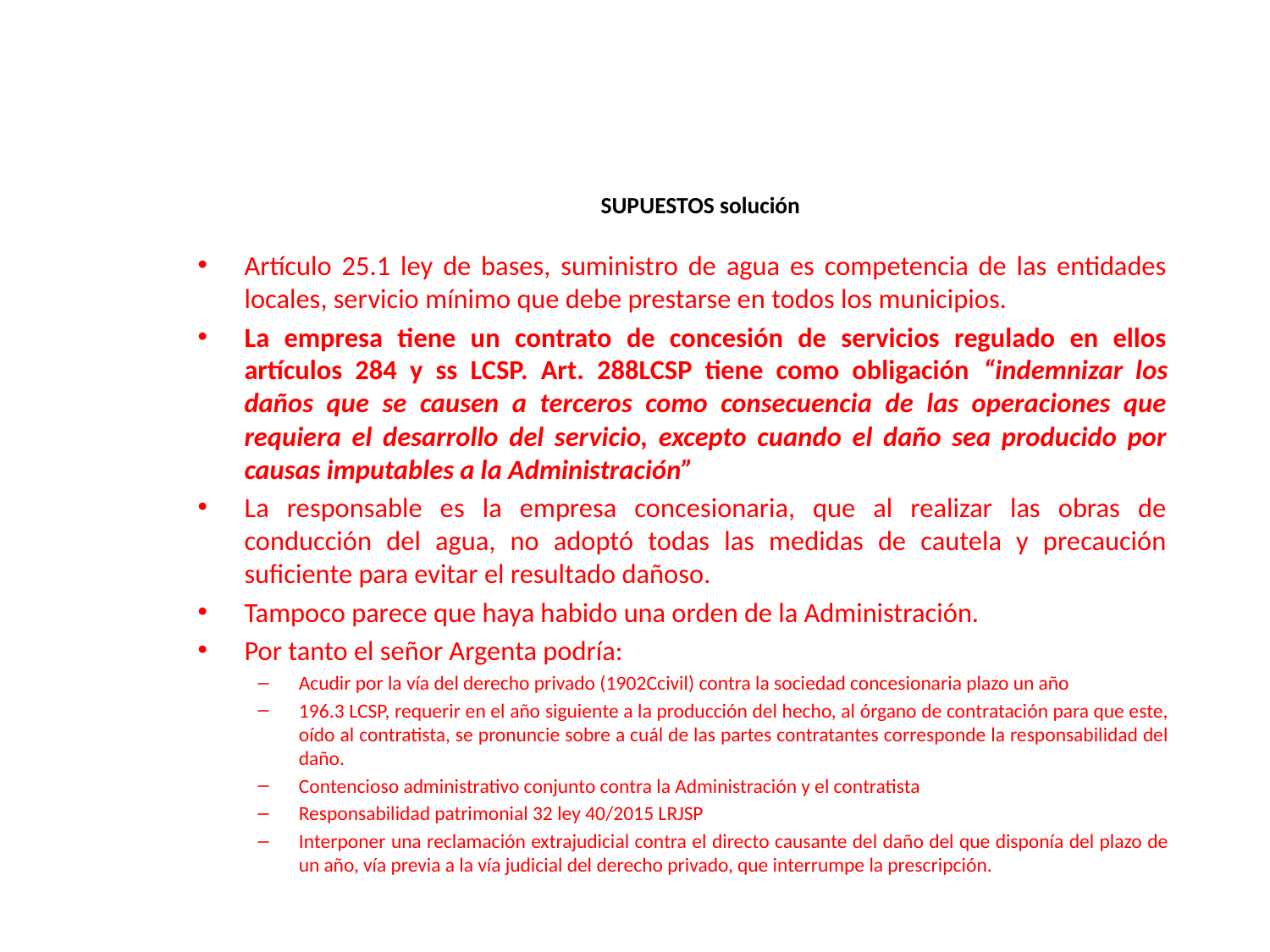

# SUPUESTOS solución
Artículo 25.1 ley de bases, suministro de agua es competencia de las entidades locales, servicio mínimo que debe prestarse en todos los municipios.
La empresa tiene un contrato de concesión de servicios regulado en ellos artículos 284 y ss LCSP. Art. 288LCSP tiene como obligación “indemnizar los daños que se causen a terceros como consecuencia de las operaciones que requiera el desarrollo del servicio, excepto cuando el daño sea producido por causas imputables a la Administración”
La responsable es la empresa concesionaria, que al realizar las obras de conducción del agua, no adoptó todas las medidas de cautela y precaución suficiente para evitar el resultado dañoso.
Tampoco parece que haya habido una orden de la Administración.
Por tanto el señor Argenta podría:
Acudir por la vía del derecho privado (1902Ccivil) contra la sociedad concesionaria plazo un año
196.3 LCSP, requerir en el año siguiente a la producción del hecho, al órgano de contratación para que este, oído al contratista, se pronuncie sobre a cuál de las partes contratantes corresponde la responsabilidad del daño.
Contencioso administrativo conjunto contra la Administración y el contratista
Responsabilidad patrimonial 32 ley 40/2015 LRJSP
Interponer una reclamación extrajudicial contra el directo causante del daño del que disponía del plazo de un año, vía previa a la vía judicial del derecho privado, que interrumpe la prescripción.